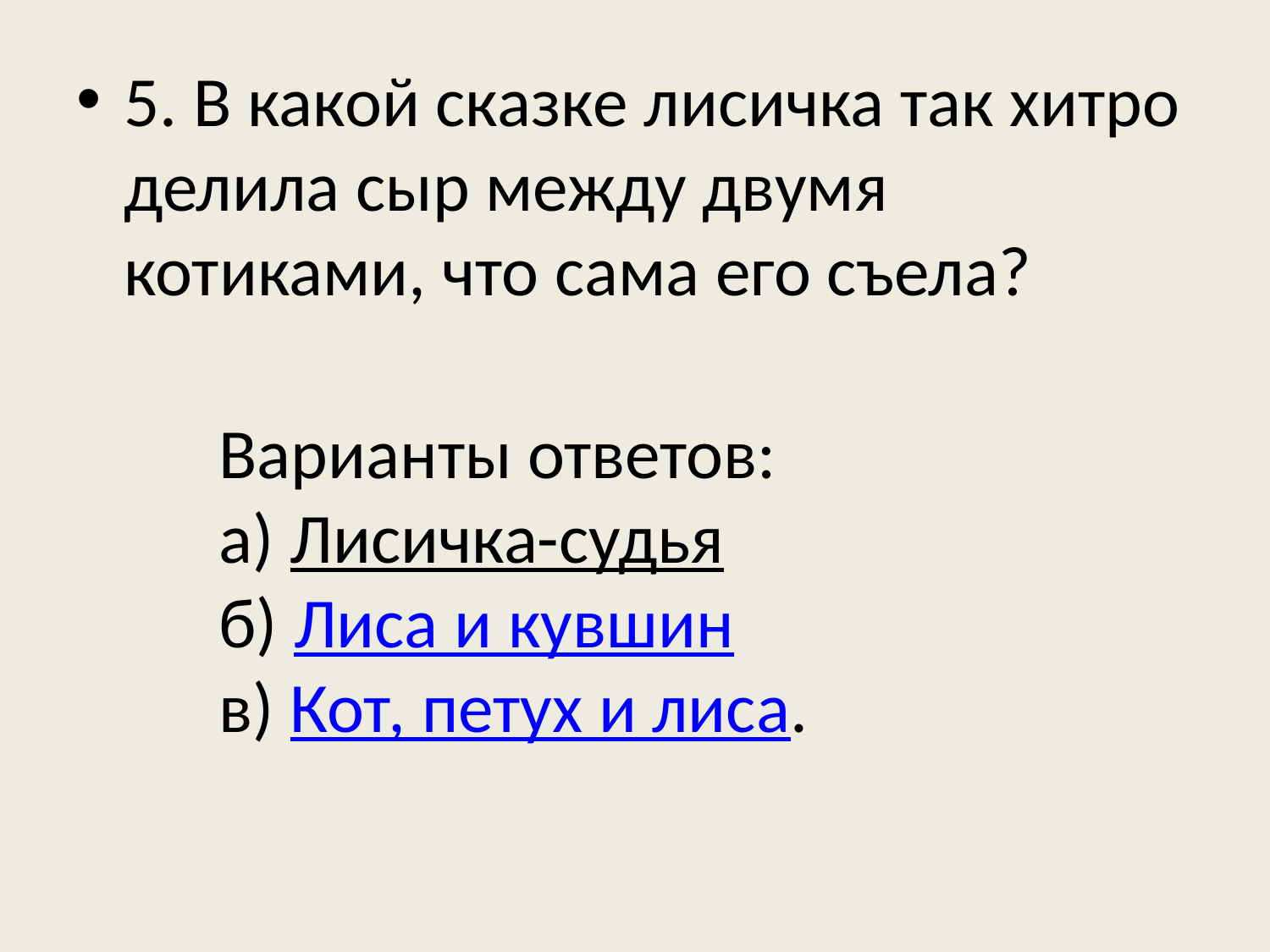

5. В какой сказке лисичка так хитро делила сыр между двумя котиками, что сама его съела?
         Варианты ответов:
      а) Лисичка-судья
      б) Лиса и кувшин
      в) Кот, петух и лиса.